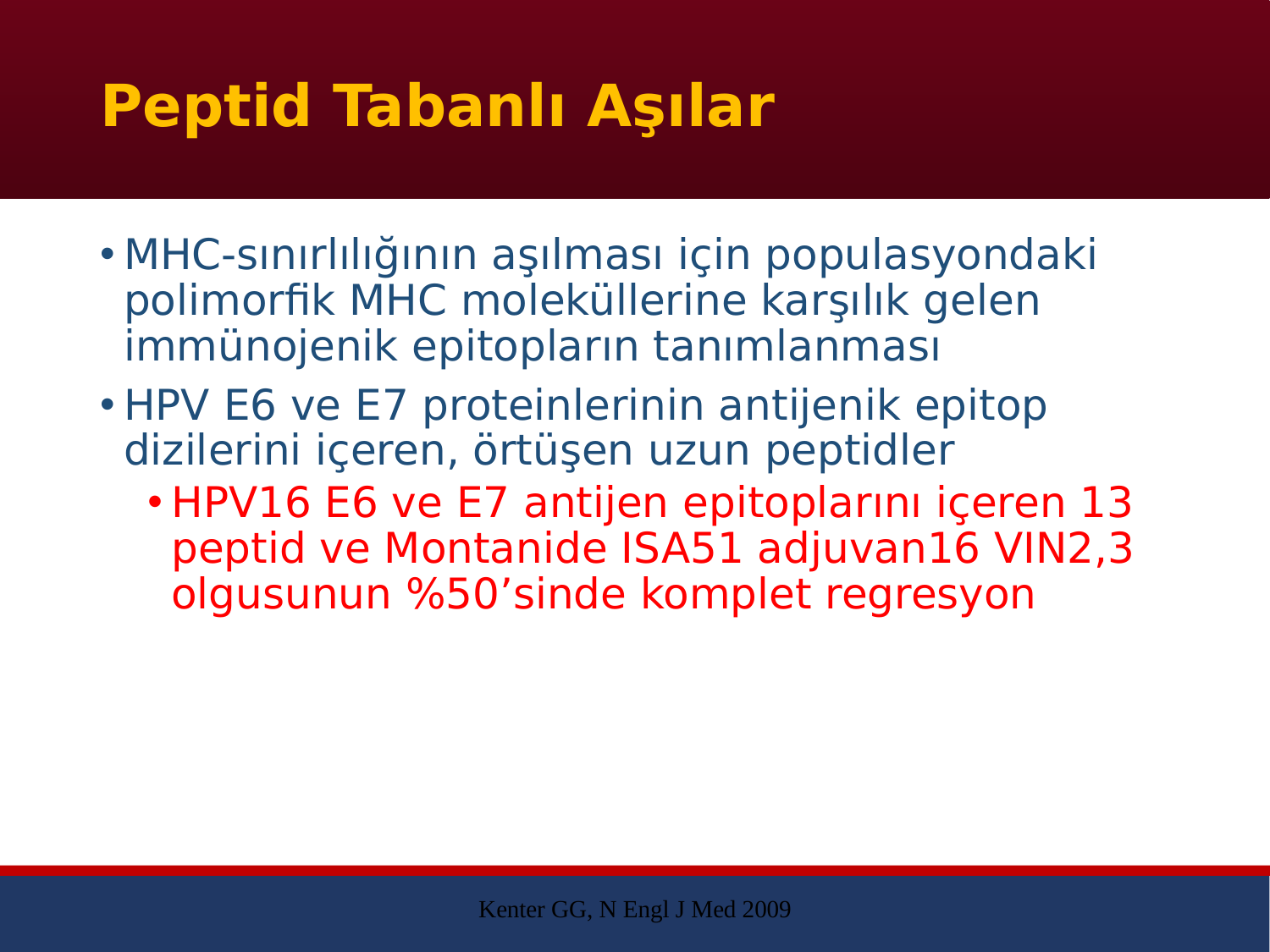

# Peptid Tabanlı Aşılar
MHC-sınırlılığının aşılması için populasyondaki polimorfik MHC moleküllerine karşılık gelen immünojenik epitopların tanımlanması
HPV E6 ve E7 proteinlerinin antijenik epitop dizilerini içeren, örtüşen uzun peptidler
HPV16 E6 ve E7 antijen epitoplarını içeren 13 peptid ve Montanide ISA51 adjuvan16 VIN2,3 olgusunun %50’sinde komplet regresyon
Kenter GG, N Engl J Med 2009